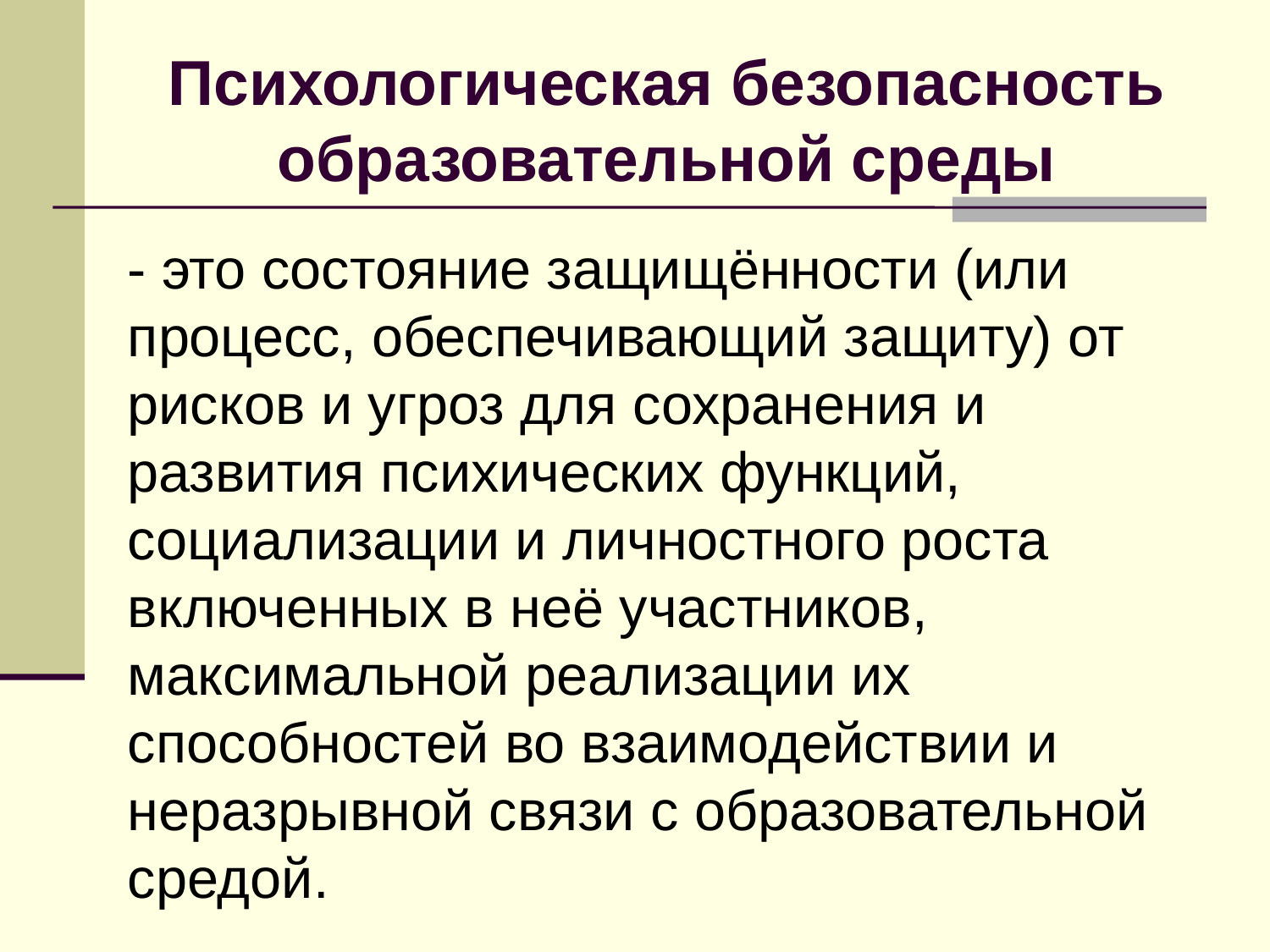

# Психологическая безопасность образовательной среды
- это состояние защищённости (или процесс, обеспечивающий защиту) от рисков и угроз для сохранения и развития психических функций, социализации и личностного роста включенных в неё участников, максимальной реализации их способностей во взаимодействии и неразрывной связи с образовательной средой.